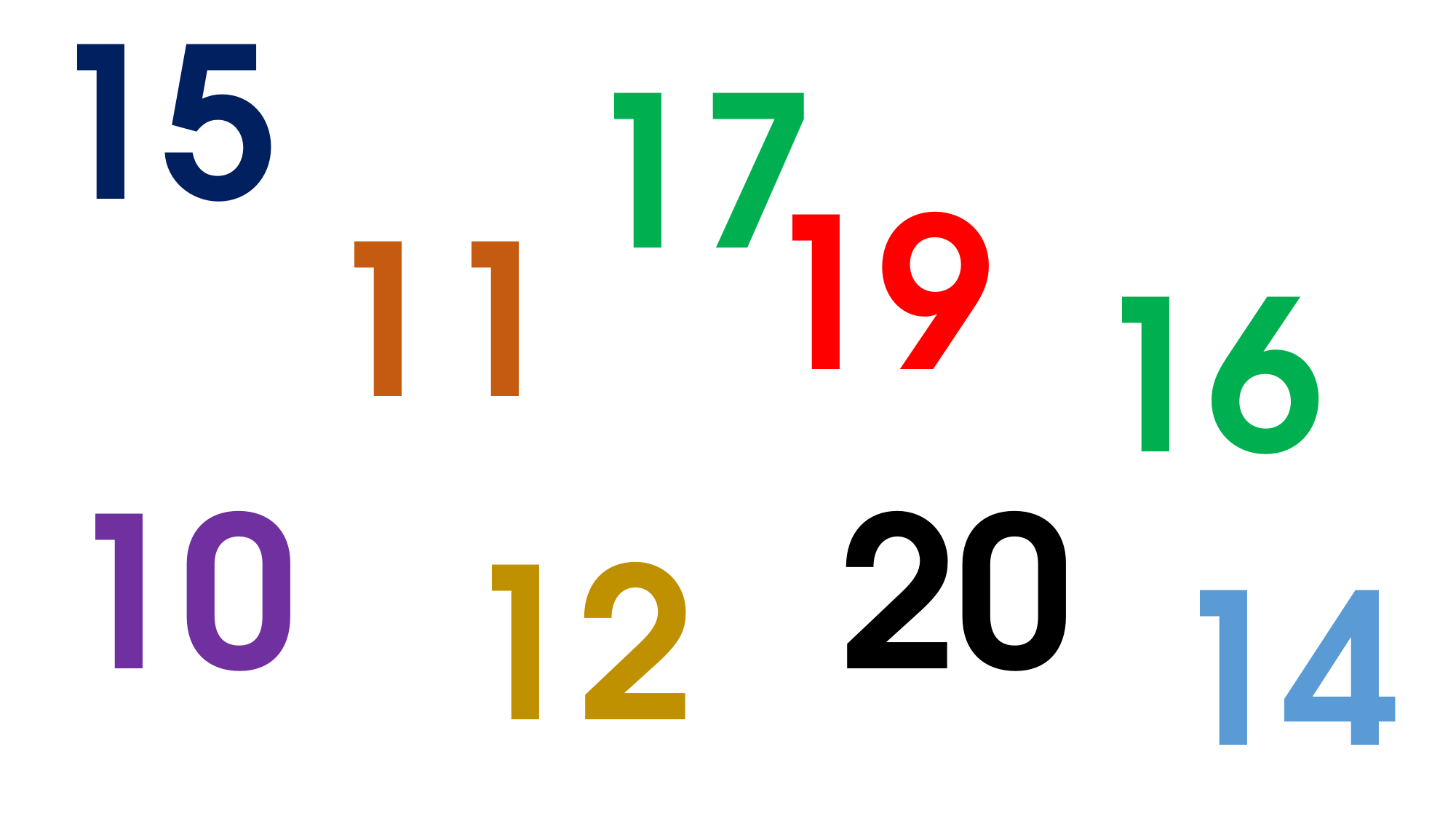

15
17
19
11
16
 10
20
12
14